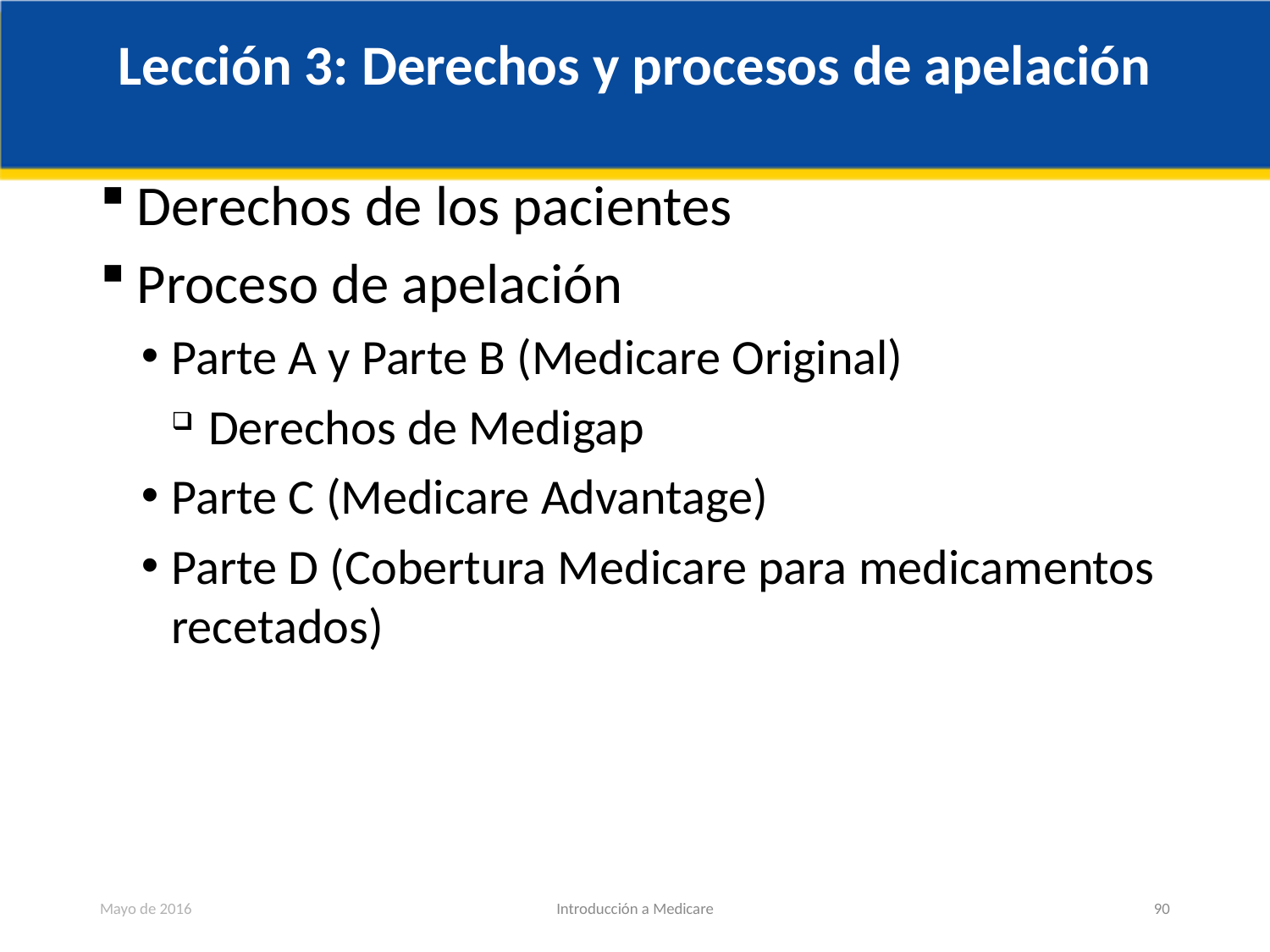

# Lección 3: Derechos y procesos de apelación
Derechos de los pacientes
Proceso de apelación
Parte A y Parte B (Medicare Original)
Derechos de Medigap
Parte C (Medicare Advantage)
Parte D (Cobertura Medicare para medicamentos recetados)

Mayo de 2016
Introducción a Medicare
90